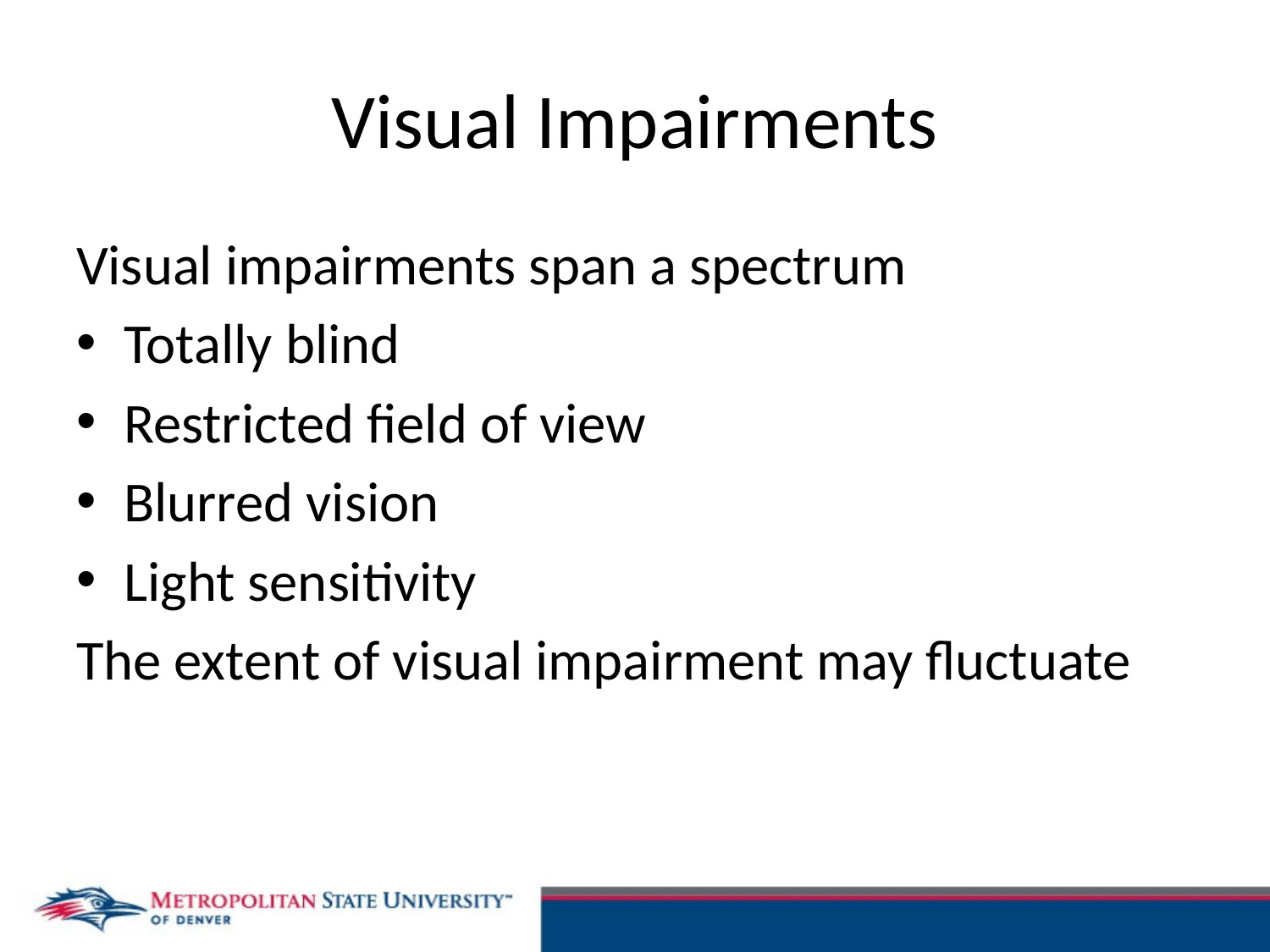

# Visual Impairments
Visual impairments span a spectrum
Totally blind
Restricted field of view
Blurred vision
Light sensitivity
The extent of visual impairment may fluctuate